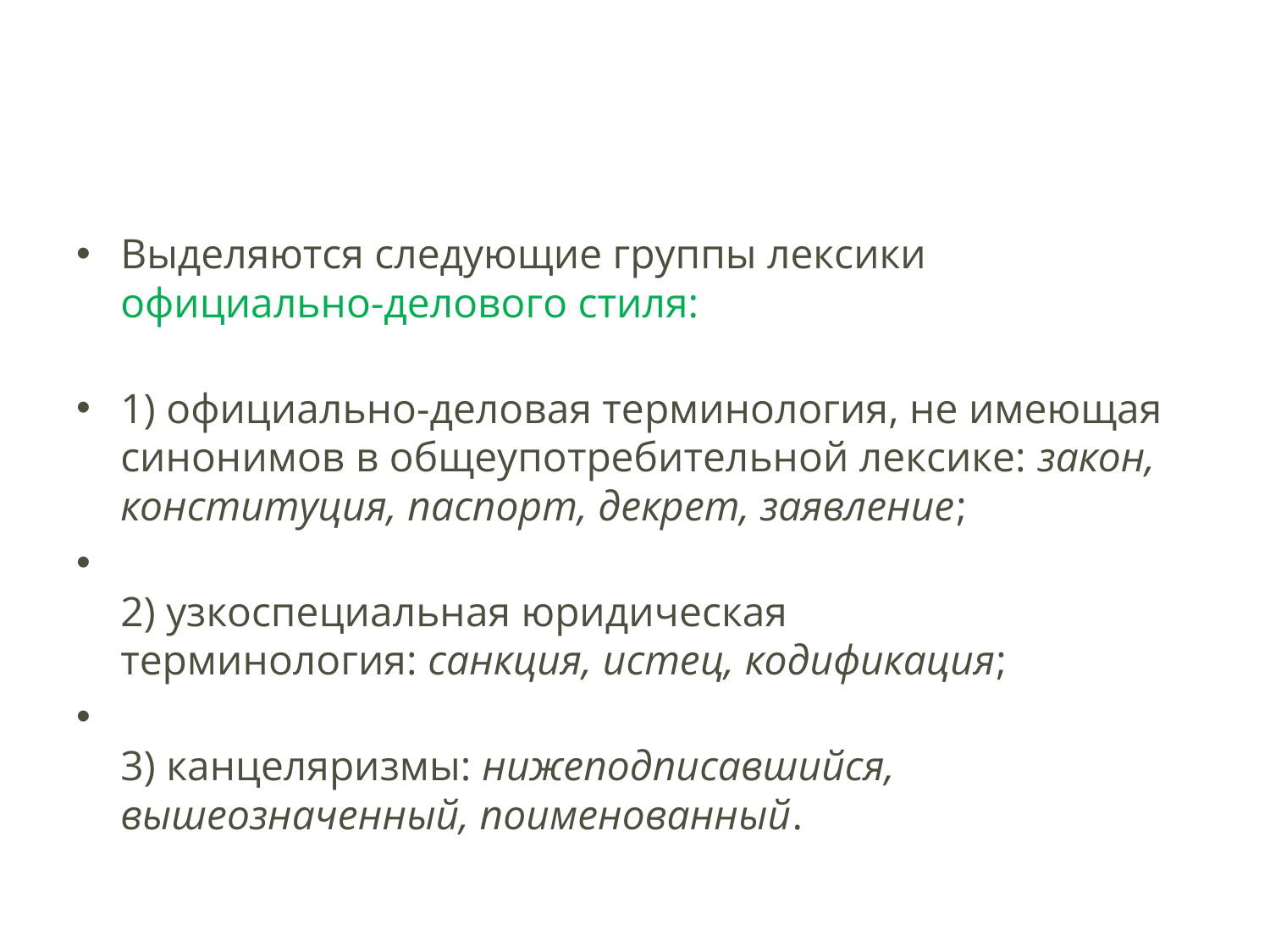

#
Выделяются следующие группы лексики официально-делового стиля:
1) официально-деловая терминология, не имеющая синонимов в общеупотребительной лексике: закон, конституция, паспорт, декрет, заявление;
2) узкоспециальная юридическая терминология: санкция, истец, кодификация;
3) канцеляризмы: нижеподписавшийся, вышеозначенный, поименованный.